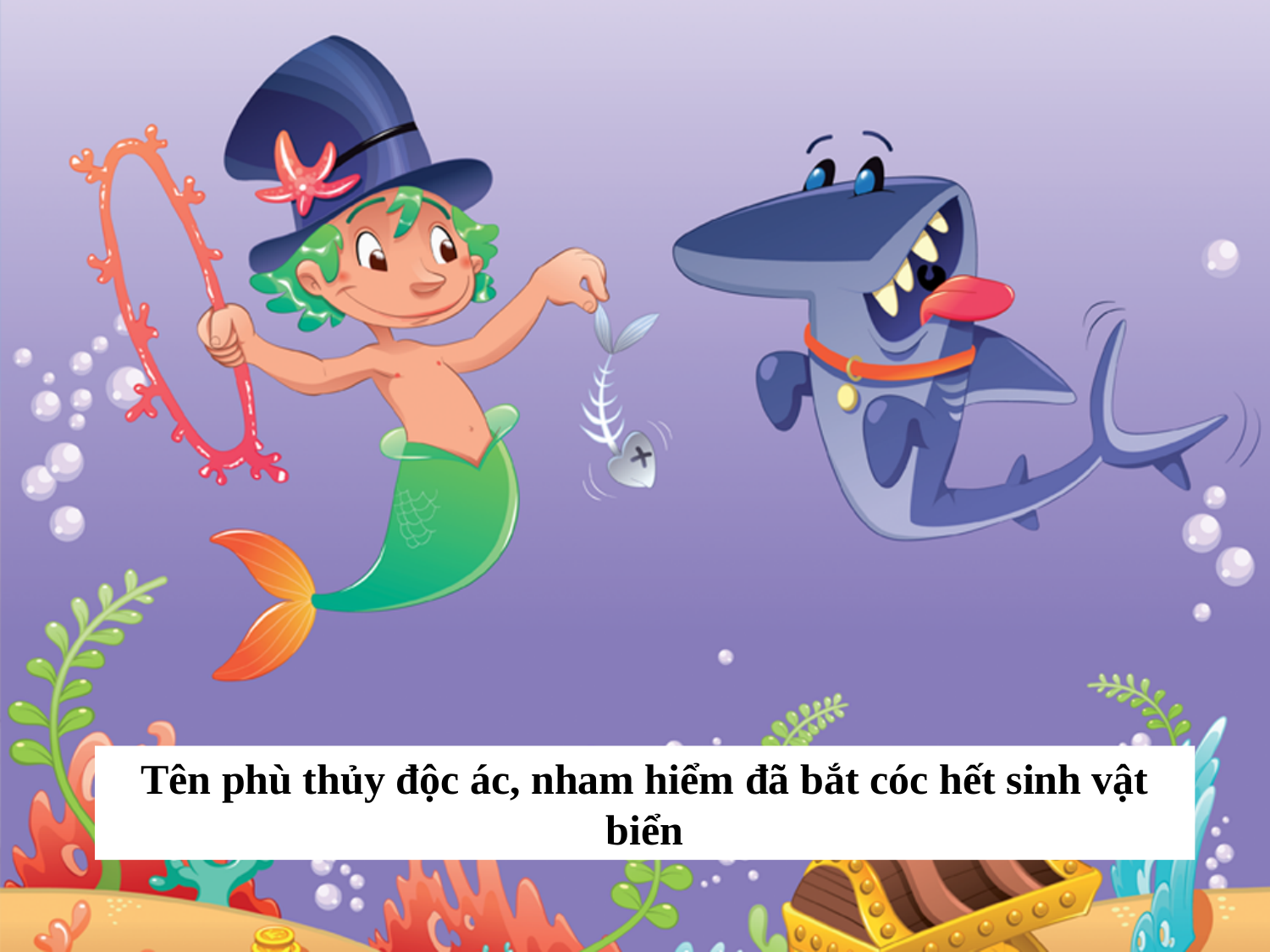

Tên phù thủy độc ác, nham hiểm đã bắt cóc hết sinh vật biển